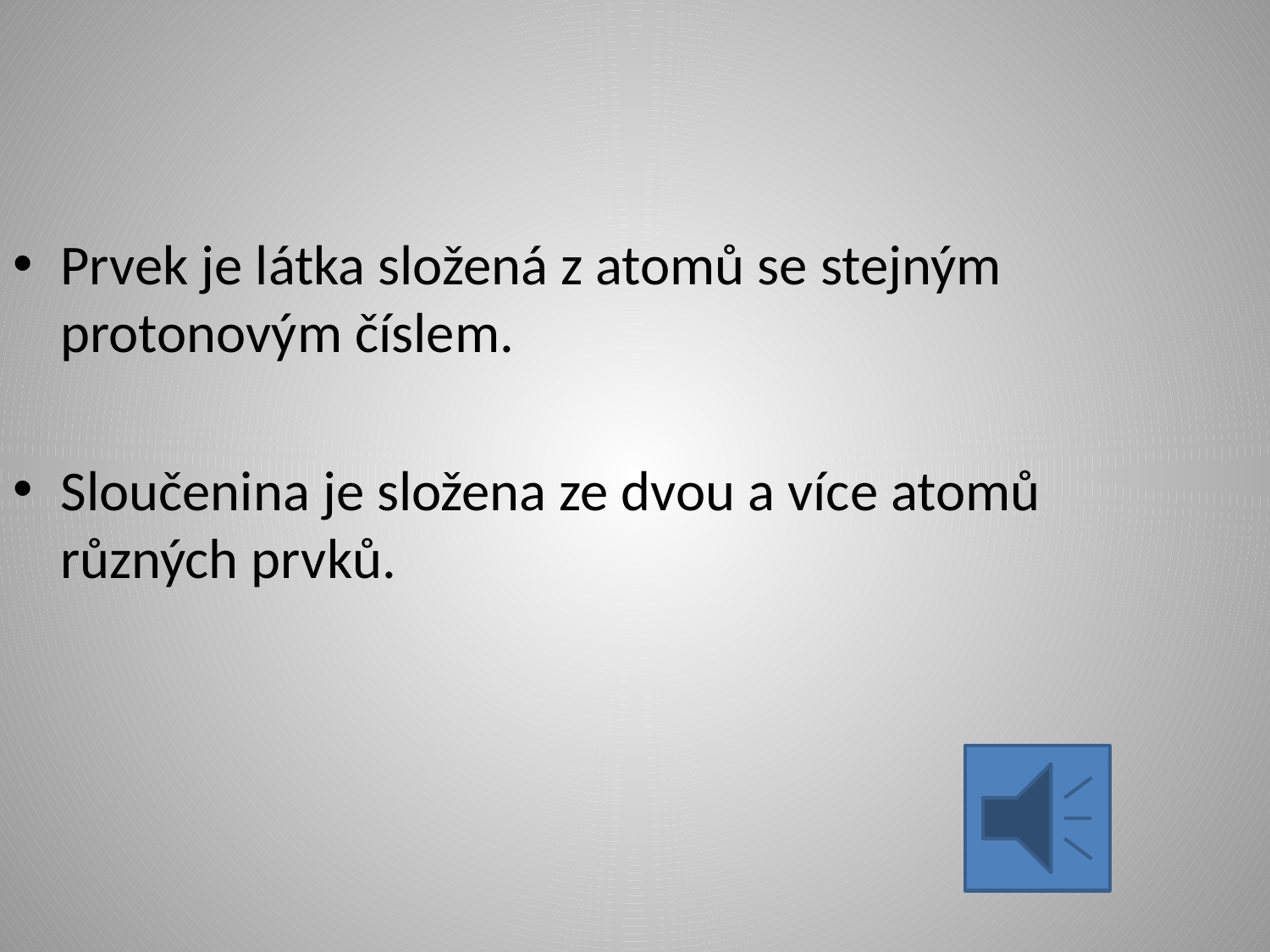

Prvek je látka složená z atomů se stejným protonovým číslem.

Sloučenina je složena ze dvou a více atomů různých prvků.